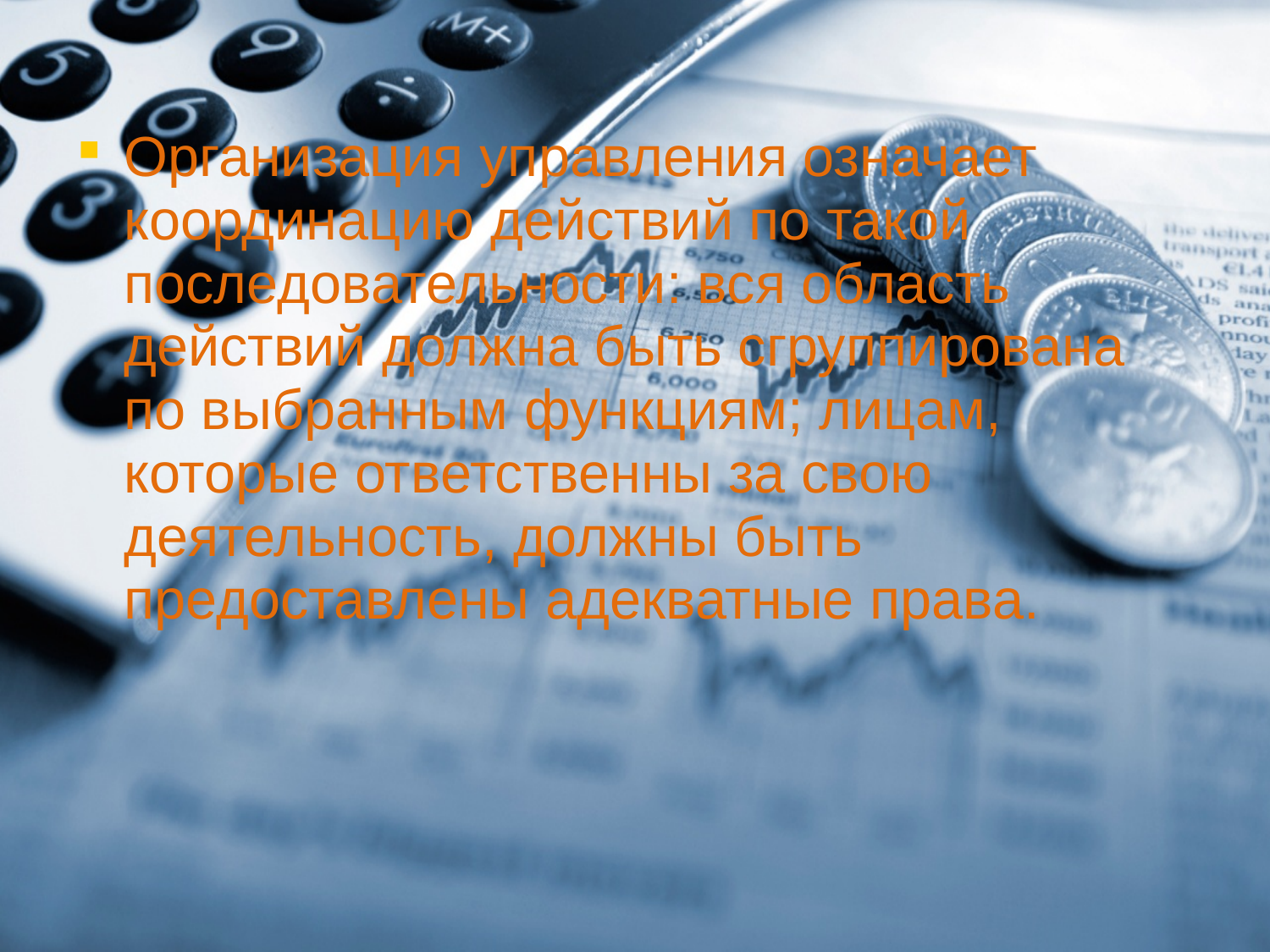

Организация управления означает координацию действий по такой последовательности: вся область действий должна быть сгруппирована по выбранным функциям; лицам, которые ответственны за свою деятельность, должны быть предоставлены адекватные права.